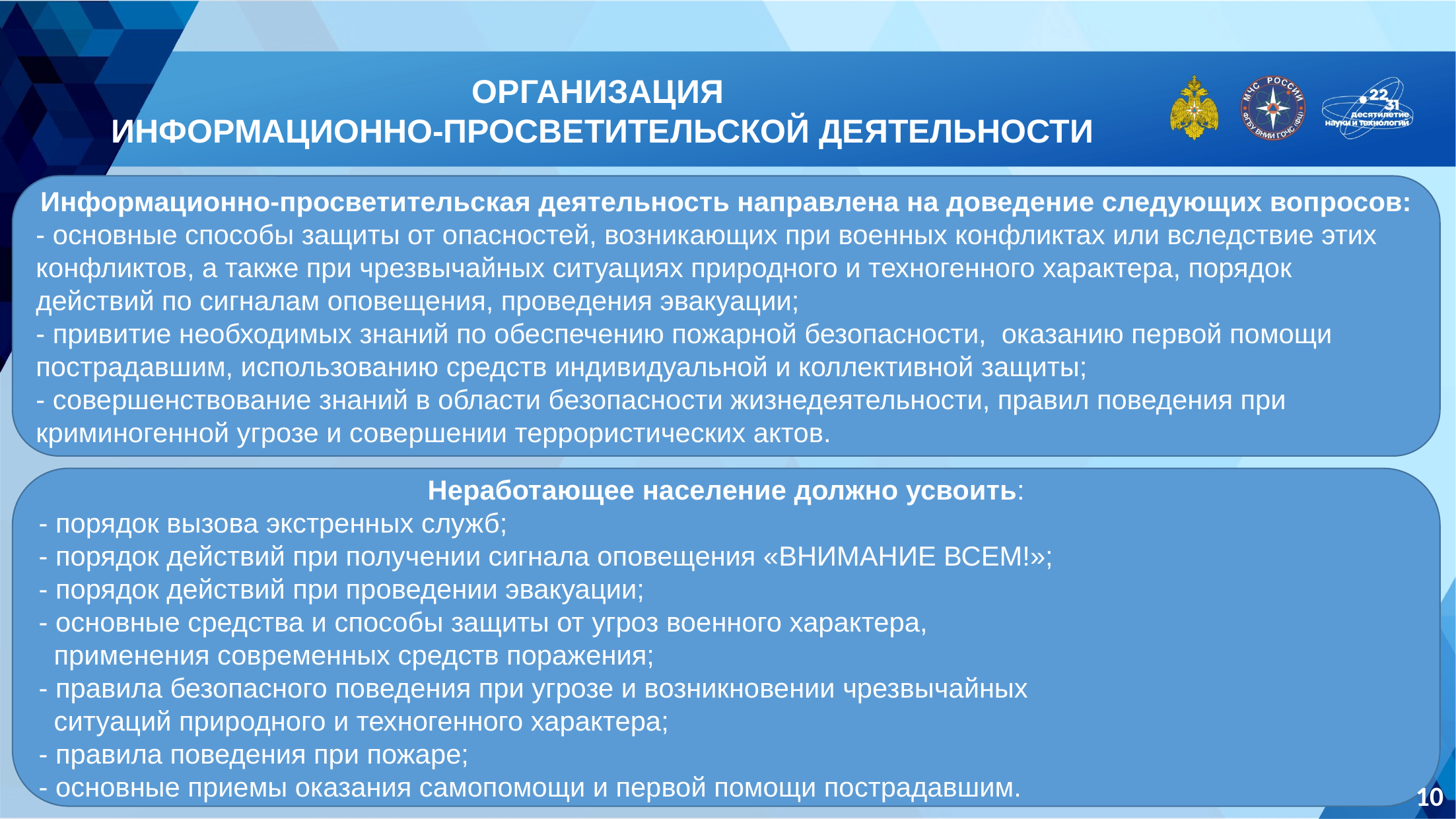

ОРГАНИЗАЦИЯ
ИНФОРМАЦИОННО-ПРОСВЕТИТЕЛЬСКОЙ ДЕЯТЕЛЬНОСТИ
Информационно-просветительская деятельность направлена на доведение следующих вопросов:
‑ основные способы защиты от опасностей, возникающих при военных конфликтах или вследствие этих конфликтов, а также при чрезвычайных ситуациях природного и техногенного характера, порядок действий по сигналам оповещения, проведения эвакуации;
‑ привитие необходимых знаний по обеспечению пожарной безопасности,  оказанию первой помощи пострадавшим, использованию средств индивидуальной и коллективной защиты;
‑ совершенствование знаний в области безопасности жизнедеятельности, правил поведения при криминогенной угрозе и совершении террористических актов.
Неработающее население должно усвоить:
‑ порядок вызова экстренных служб;
‑ порядок действий при получении сигнала оповещения «ВНИМАНИЕ ВСЕМ!»;
‑ порядок действий при проведении эвакуации;
‑ основные средства и способы защиты от угроз военного характера,
  применения современных средств поражения;
‑ правила безопасного поведения при угрозе и возникновении чрезвычайных
  ситуаций природного и техногенного характера;
‑ правила поведения при пожаре;
‑ основные приемы оказания самопомощи и первой помощи пострадавшим.
10